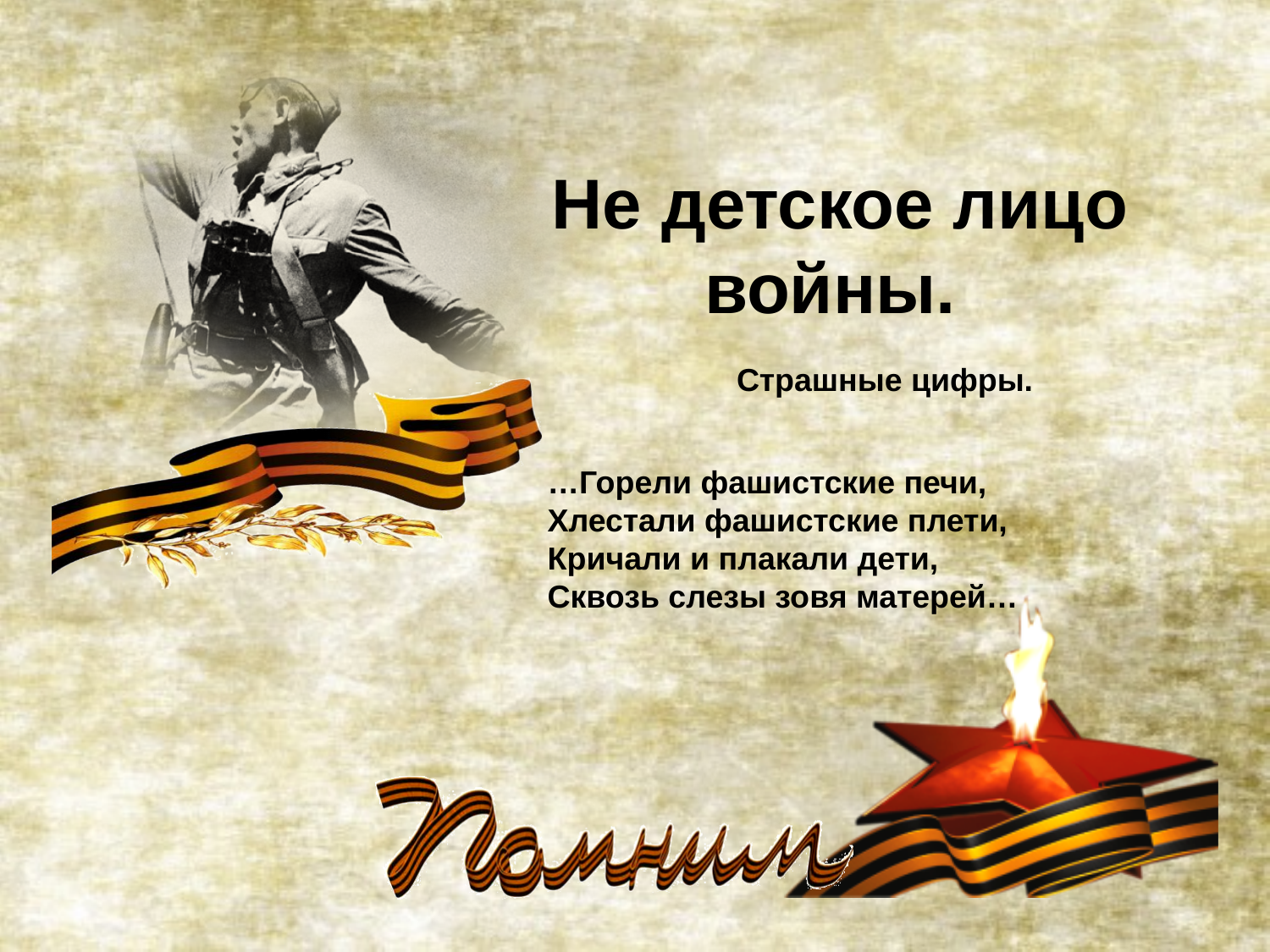

Не детское лицо войны.
Страшные цифры.
…Горели фашистские печи,
Хлестали фашистские плети,
Кричали и плакали дети,
Сквозь слезы зовя матерей…